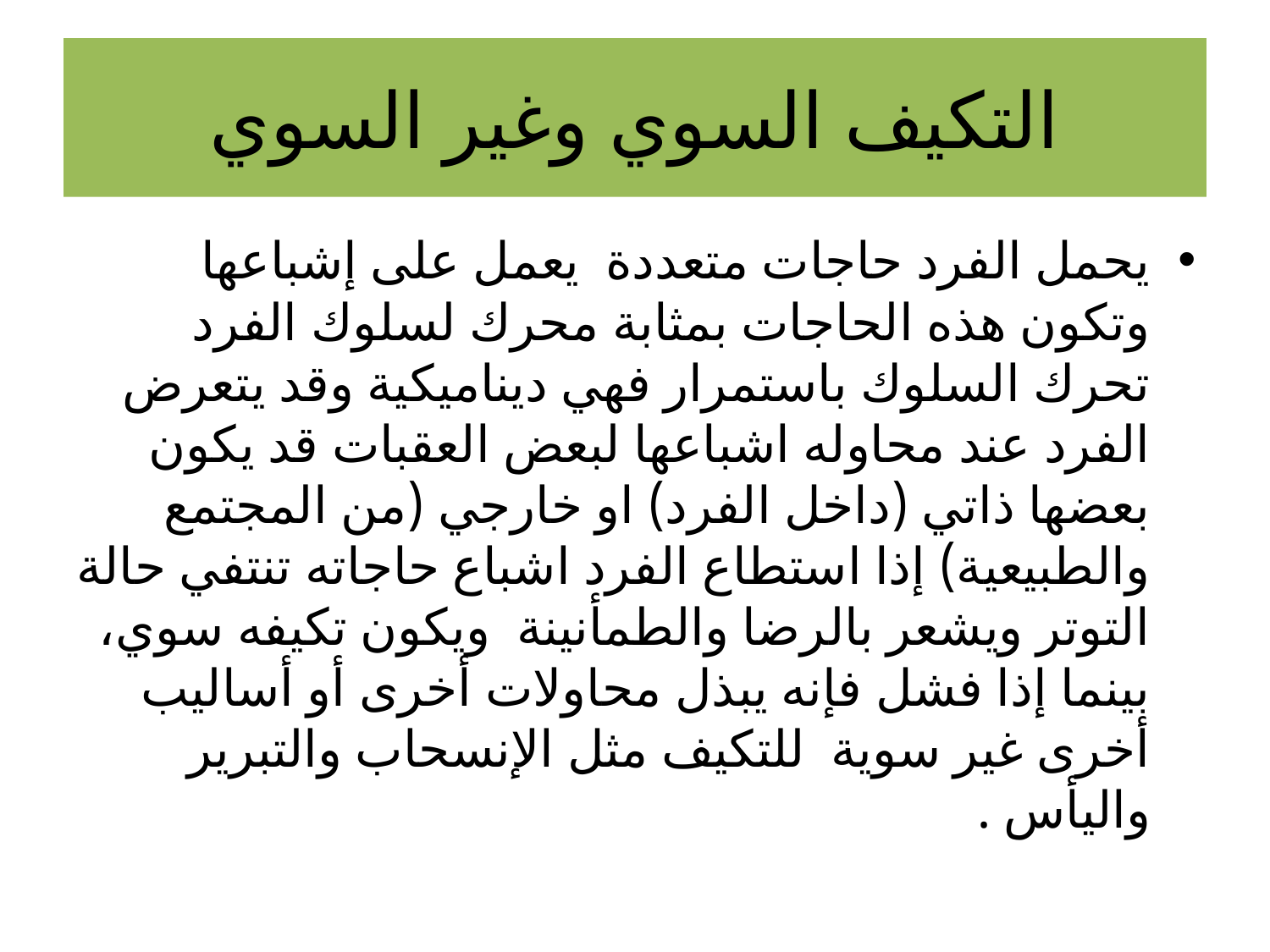

# التكيف السوي وغير السوي
يحمل الفرد حاجات متعددة  يعمل على إشباعها  وتكون هذه الحاجات بمثابة محرك لسلوك الفرد تحرك السلوك باستمرار فهي ديناميكية وقد يتعرض الفرد عند محاوله اشباعها لبعض العقبات قد يكون بعضها ذاتي (داخل الفرد) او خارجي (من المجتمع والطبيعية) إذا استطاع الفرد اشباع حاجاته تنتفي حالة التوتر ويشعر بالرضا والطمأنينة  ويكون تكيفه سوي، بينما إذا فشل فإنه يبذل محاولات أخرى أو أساليب أخرى غير سوية  للتكيف مثل الإنسحاب والتبرير واليأس .